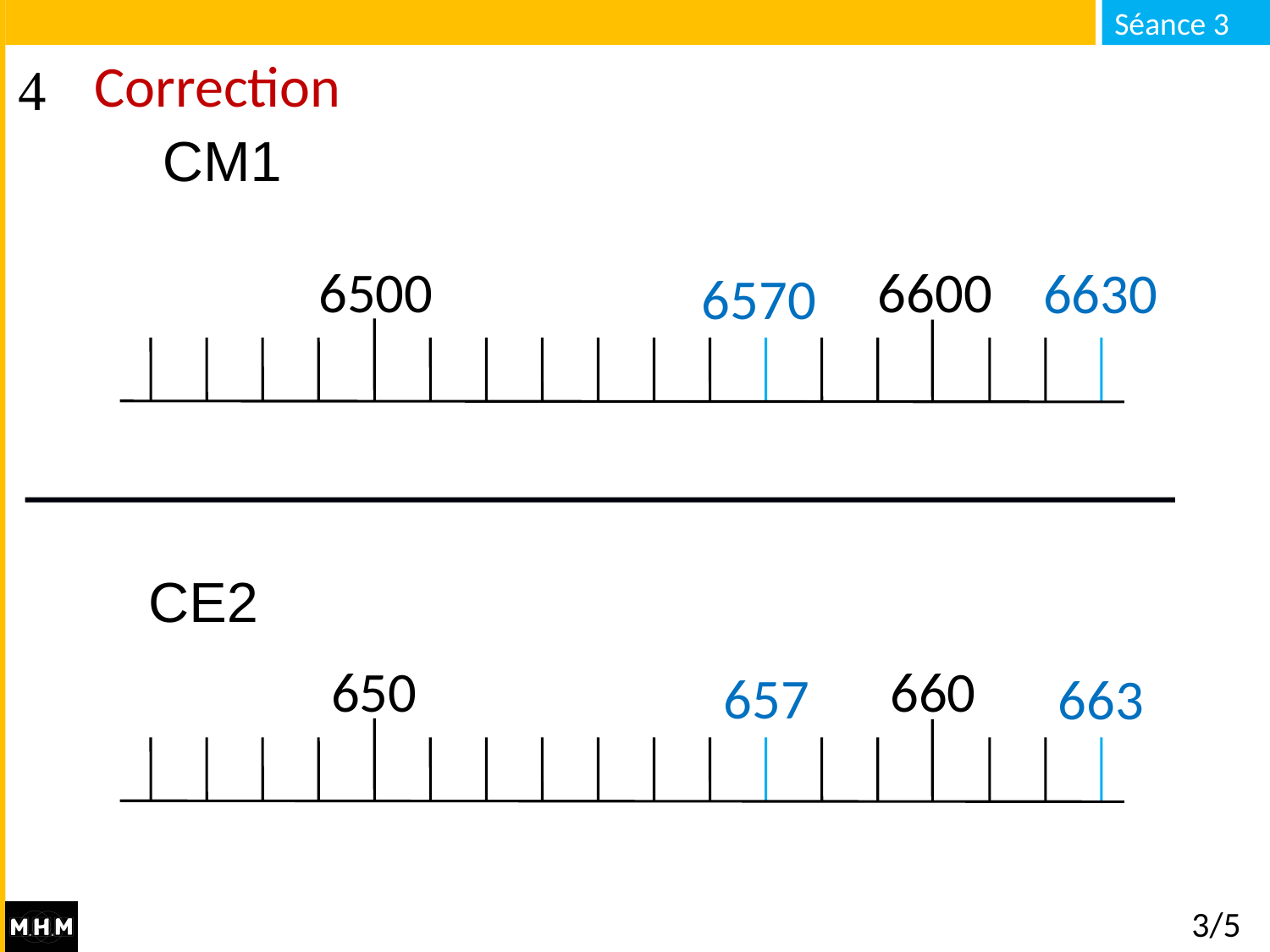

# Correction
CM1
6500
6600
6630
6570

CE2
650
660
657
663
3/5